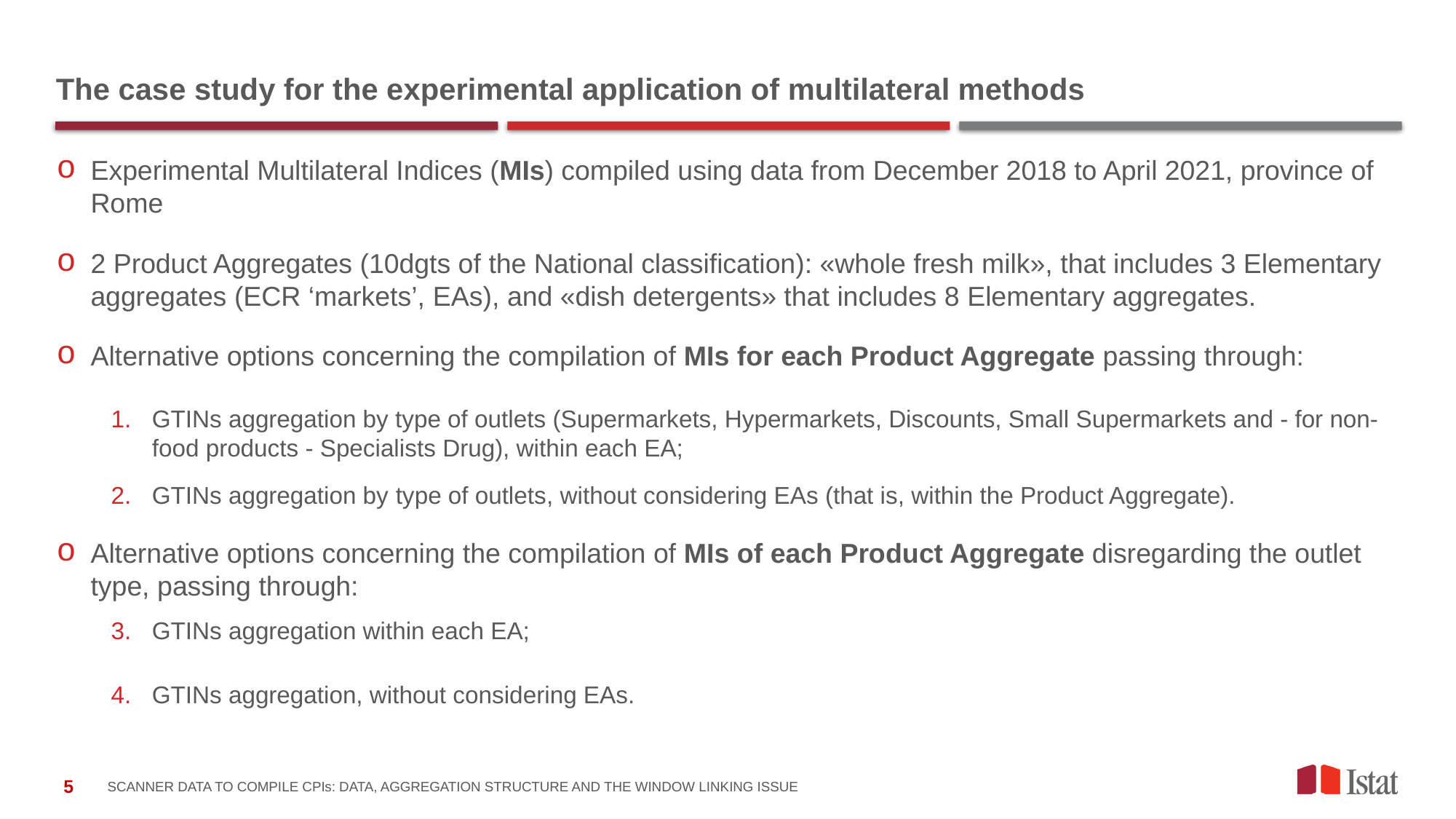

# The case study for the experimental application of multilateral methods
Experimental Multilateral Indices (MIs) compiled using data from December 2018 to April 2021, province of Rome
2 Product Aggregates (10dgts of the National classification): «whole fresh milk», that includes 3 Elementary aggregates (ECR ‘markets’, EAs), and «dish detergents» that includes 8 Elementary aggregates.
Alternative options concerning the compilation of MIs for each Product Aggregate passing through:
GTINs aggregation by type of outlets (Supermarkets, Hypermarkets, Discounts, Small Supermarkets and - for non-food products - Specialists Drug), within each EA;

GTINs aggregation by type of outlets, without considering EAs (that is, within the Product Aggregate).
Alternative options concerning the compilation of MIs of each Product Aggregate disregarding the outlet type, passing through:
GTINs aggregation within each EA;

GTINs aggregation, without considering EAs.
Scanner data to compile CPIs: Data, Aggregation structure and the Window Linking issue
5